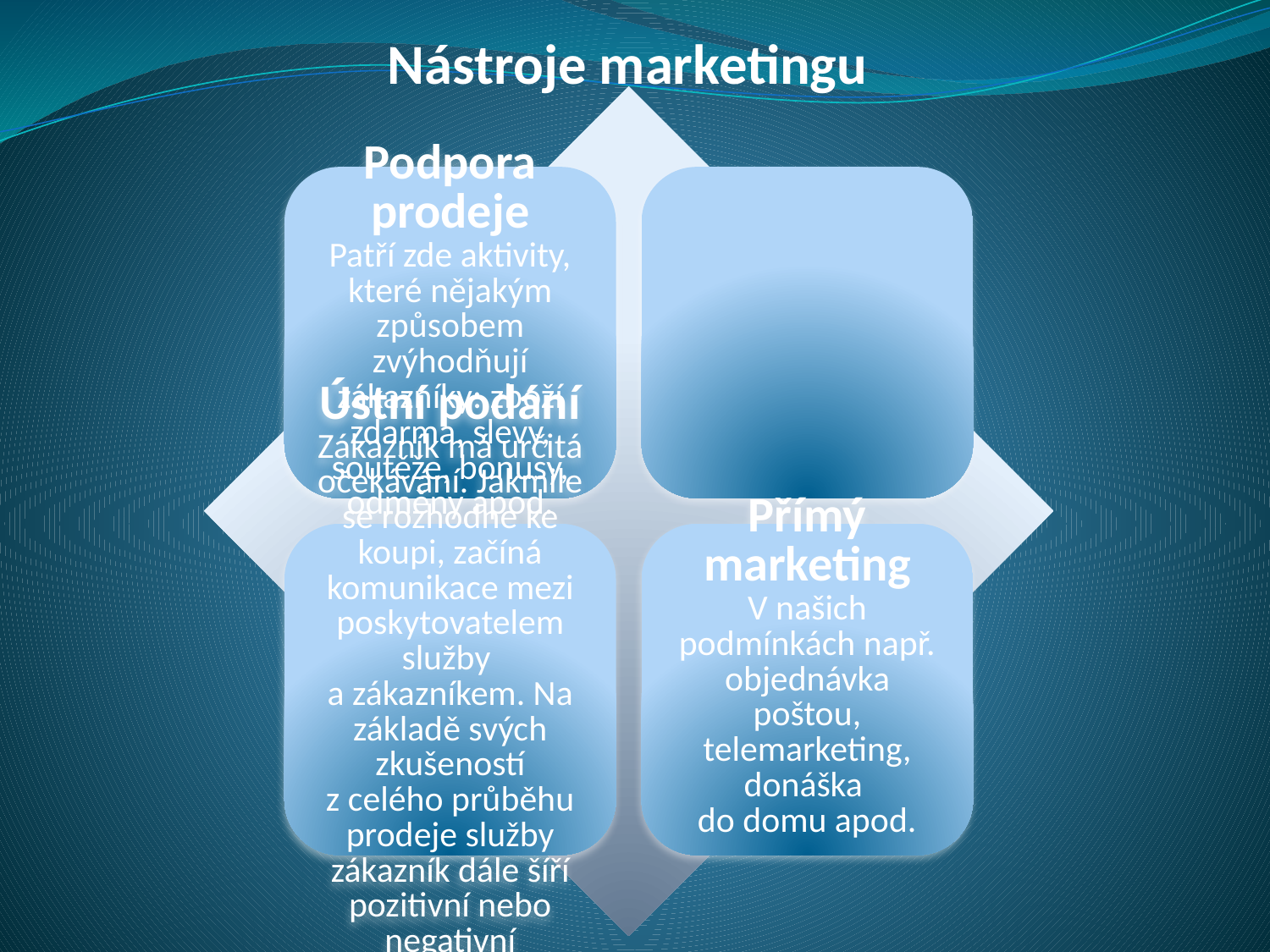

Nástroje marketingu
Podpora prodeje
Ústní podání
Přímý marketing
V našich podmínkách např. objednávka poštou, telemarketing, donáška
do domu apod.